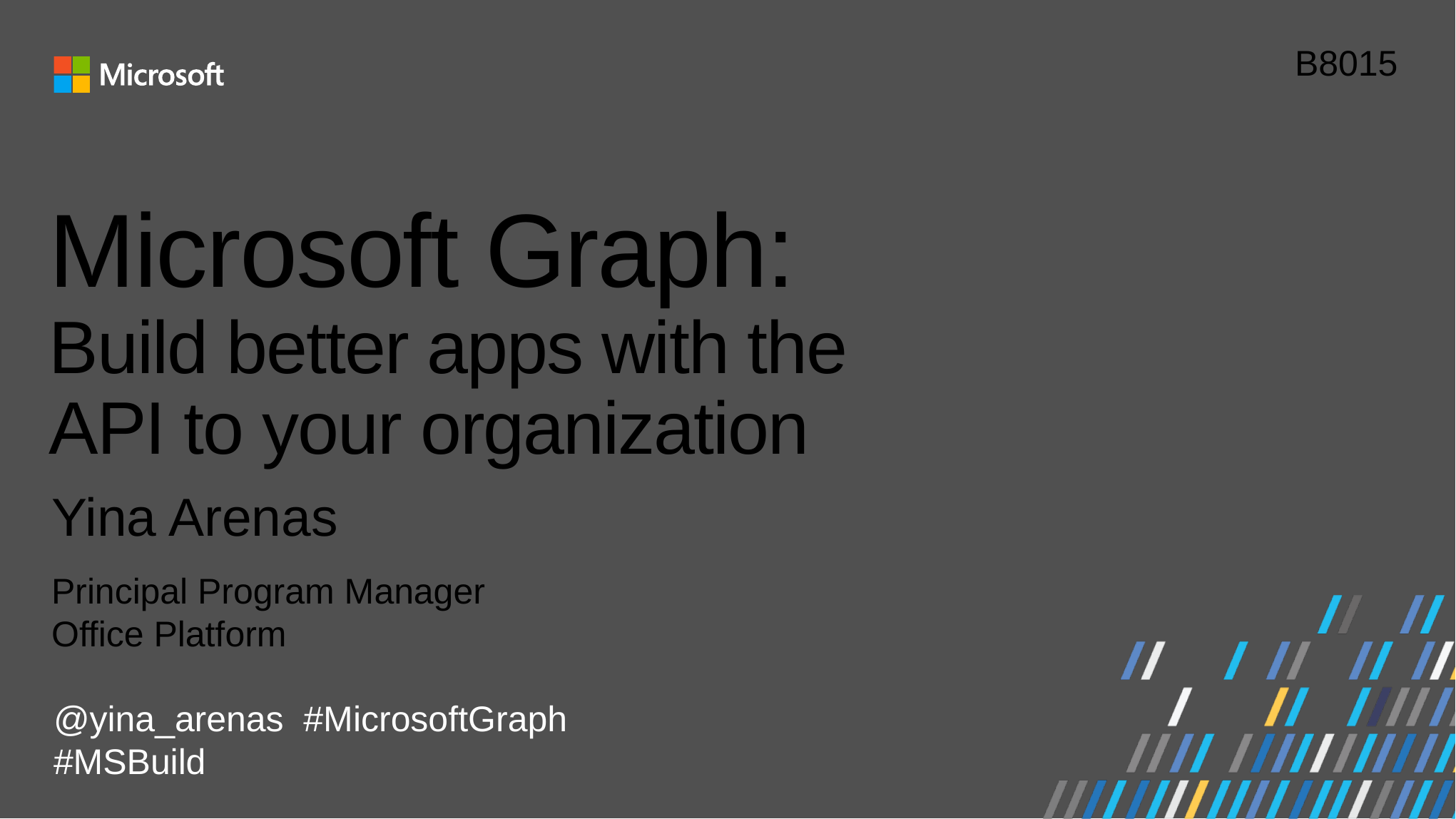

B8015
# Microsoft Graph: Build better apps with the API to your organization
Yina Arenas

Principal Program Manager
Office Platform
@yina_arenas  #MicrosoftGraph
#MSBuild